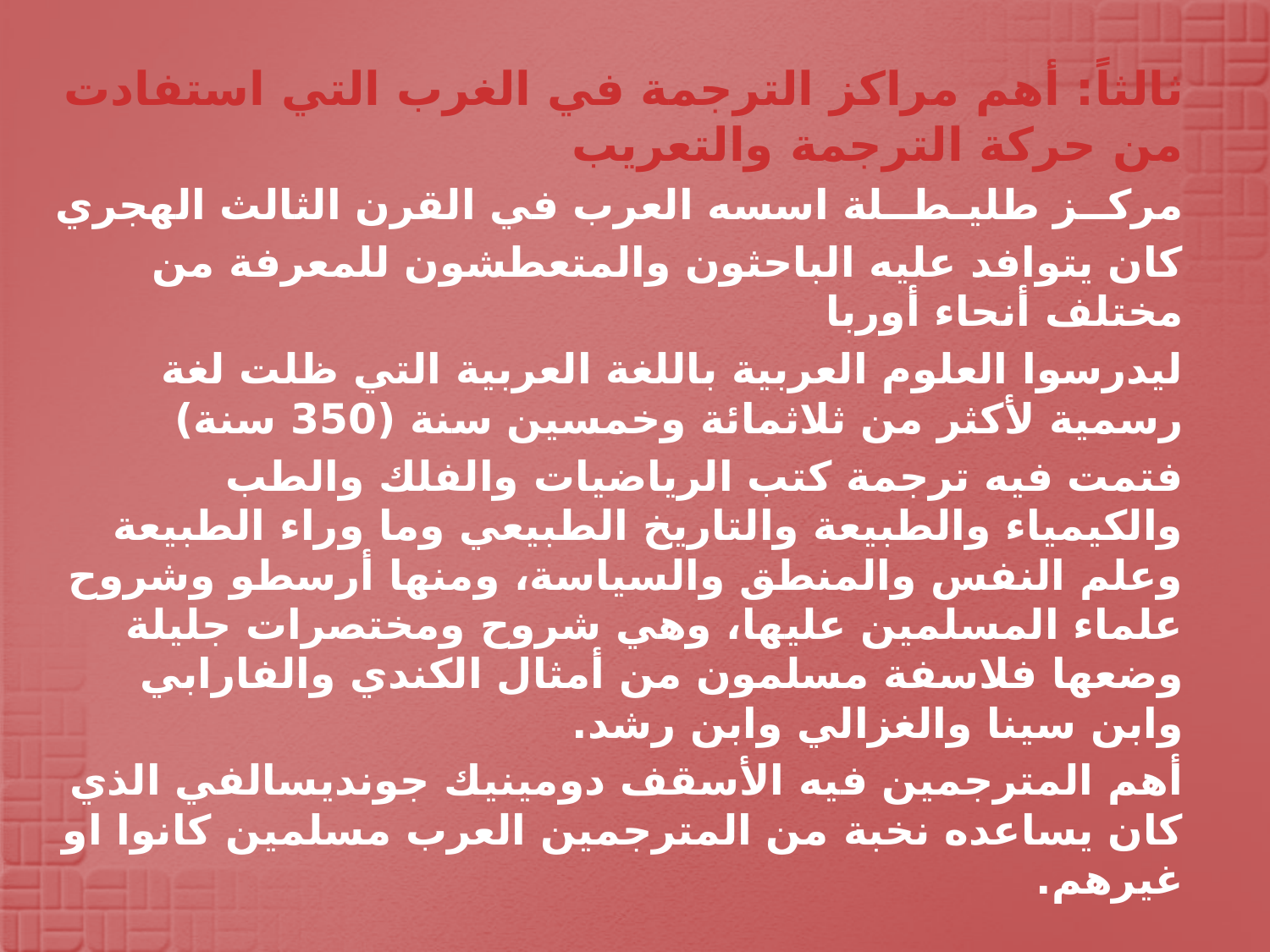

ثالثاً: أهم مراكز الترجمة في الغرب التي استفادت من حركة الترجمة والتعريب
مركــز طليـطــلة اسسه العرب في القرن الثالث الهجري
كان يتوافد عليه الباحثون والمتعطشون للمعرفة من مختلف أنحاء أوربا
ليدرسوا العلوم العربية باللغة العربية التي ظلت لغة رسمية لأكثر من ثلاثمائة وخمسين سنة (350 سنة)
فتمت فيه ترجمة كتب الرياضيات والفلك والطب والكيمياء والطبيعة والتاريخ الطبيعي وما وراء الطبيعة وعلم النفس والمنطق والسياسة، ومنها أرسطو وشروح علماء المسلمين عليها، وهي شروح ومختصرات جليلة وضعها فلاسفة مسلمون من أمثال الكندي والفارابي وابن سينا والغزالي وابن رشد.
أهم المترجمين فيه الأسقف دومينيك جونديسالفي الذي كان يساعده نخبة من المترجمين العرب مسلمين كانوا او غيرهم.